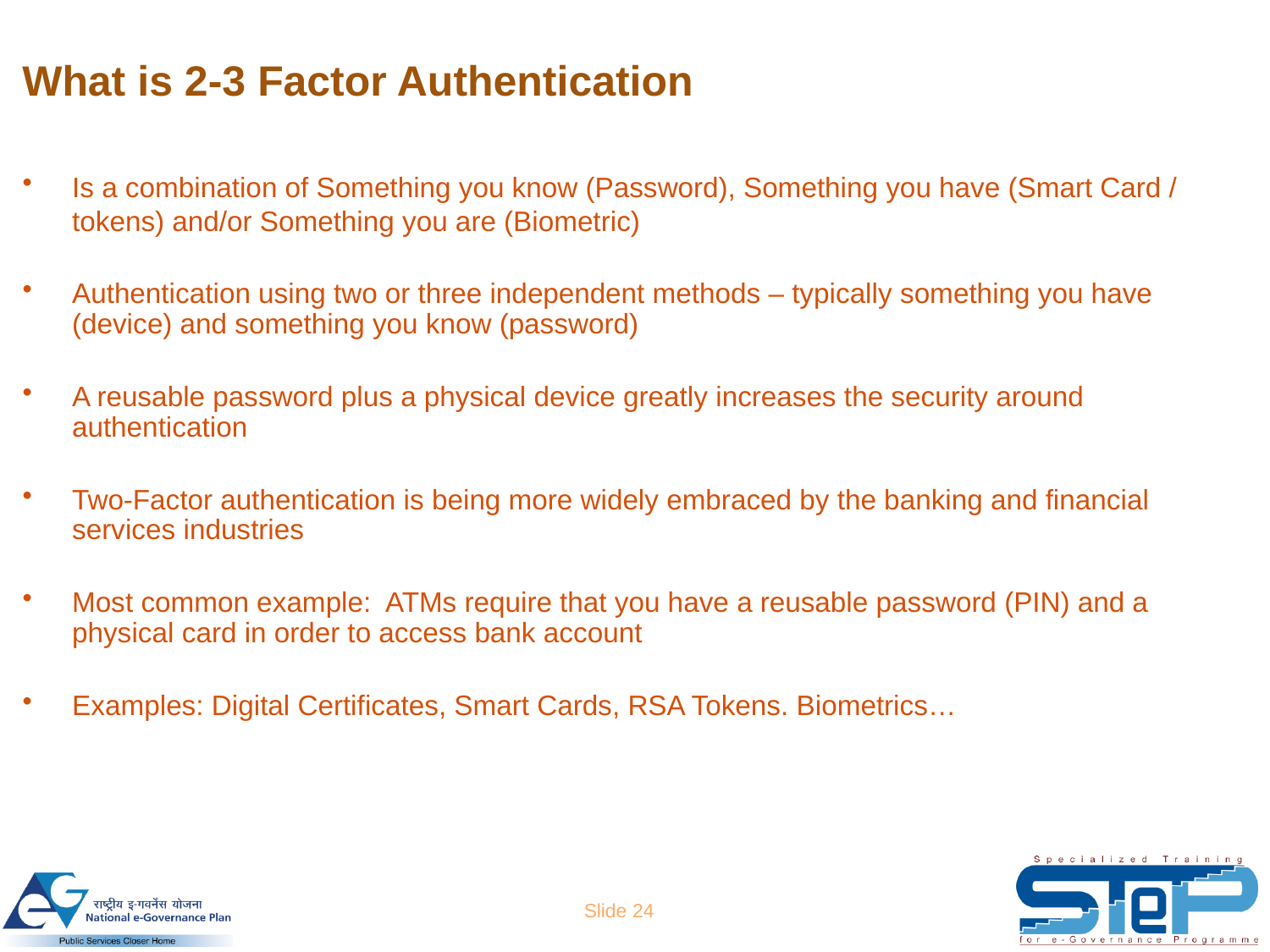

# What is 2-3 Factor Authentication
Is a combination of Something you know (Password), Something you have (Smart Card / tokens) and/or Something you are (Biometric)
Authentication using two or three independent methods – typically something you have (device) and something you know (password)
A reusable password plus a physical device greatly increases the security around authentication
Two-Factor authentication is being more widely embraced by the banking and financial services industries
Most common example:  ATMs require that you have a reusable password (PIN) and a physical card in order to access bank account
Examples: Digital Certificates, Smart Cards, RSA Tokens. Biometrics…